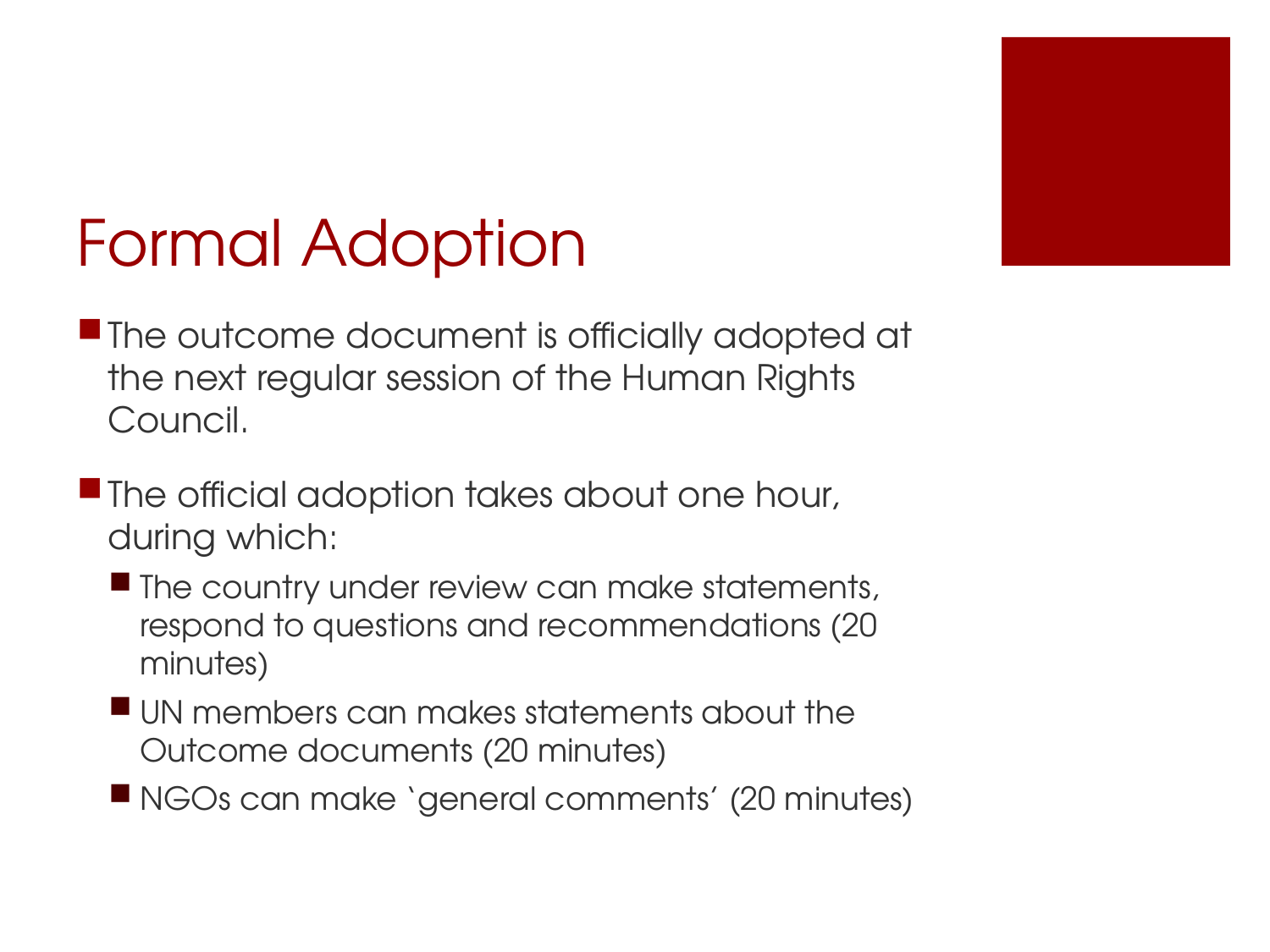

# Formal Adoption
The outcome document is officially adopted at the next regular session of the Human Rights Council.
The official adoption takes about one hour, during which:
The country under review can make statements, respond to questions and recommendations (20 minutes)
UN members can makes statements about the Outcome documents (20 minutes)
NGOs can make ‘general comments’ (20 minutes)